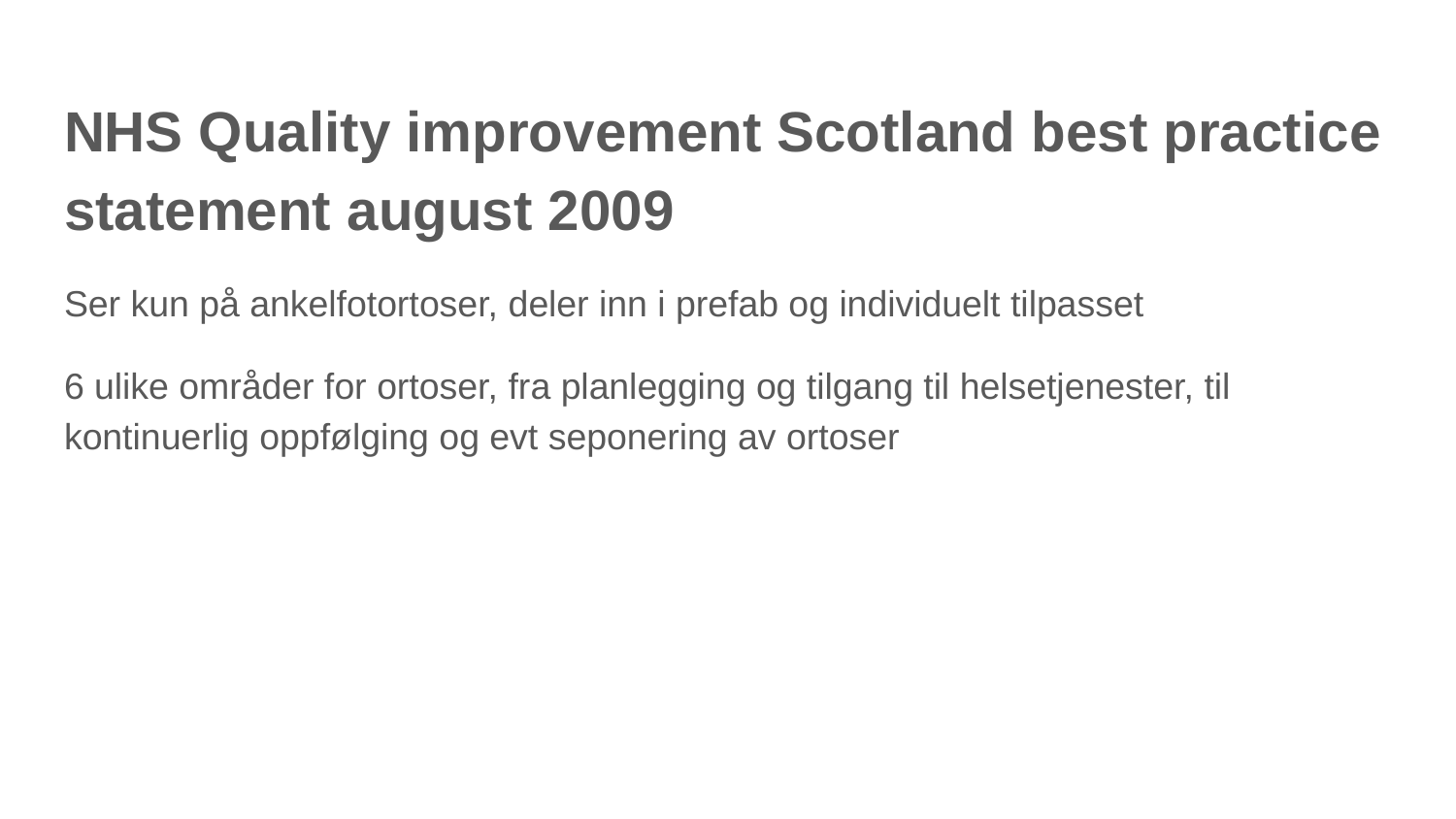

# NHS Quality improvement Scotland best practice statement august 2009

Ser kun på ankelfotortoser, deler inn i prefab og individuelt tilpasset
6 ulike områder for ortoser, fra planlegging og tilgang til helsetjenester, til kontinuerlig oppfølging og evt seponering av ortoser